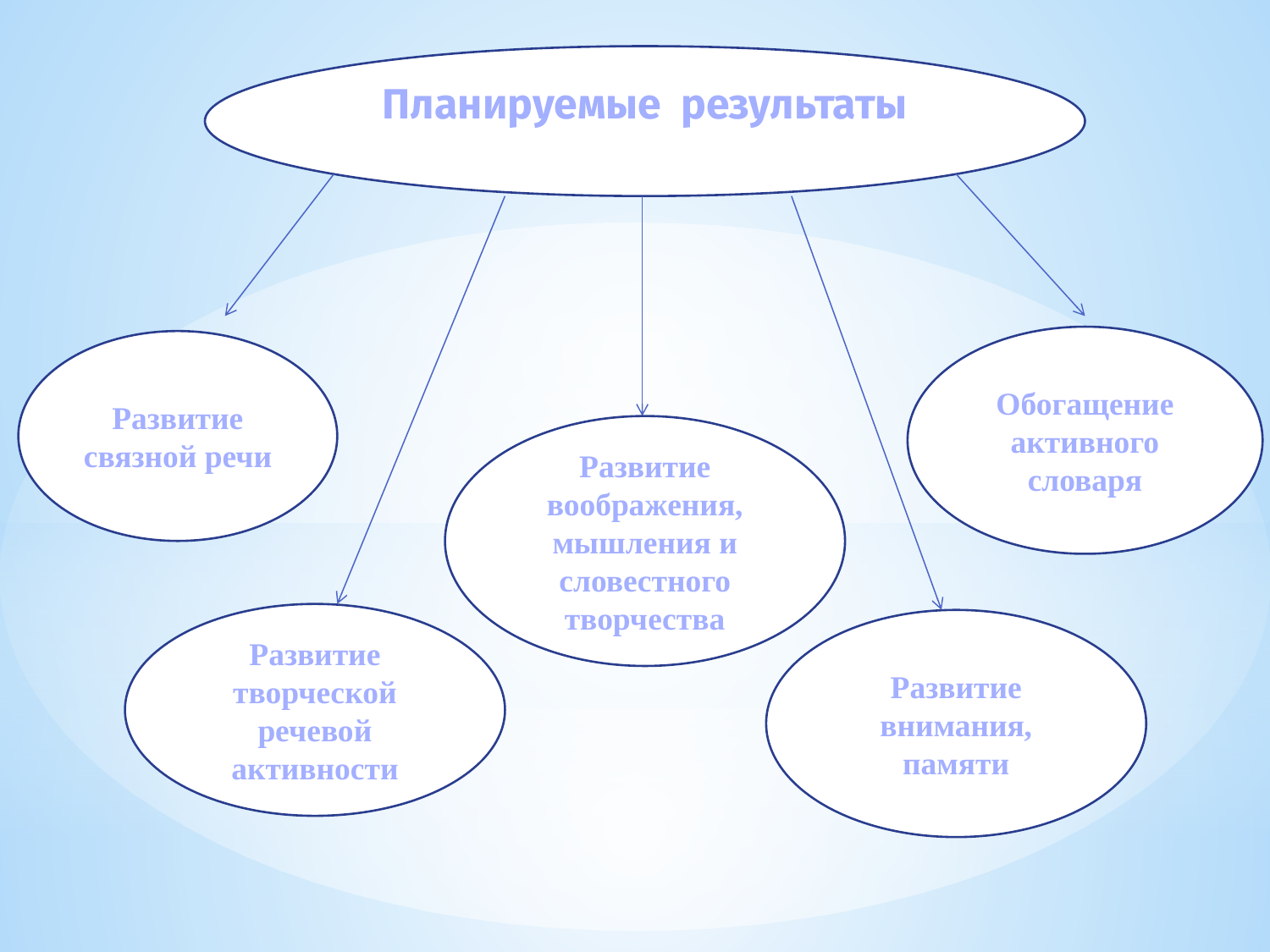

Планируемые  результаты

Обогащение
активного словаря
Развитие связной речи
Развитие воображения, мышления и словестного творчества
Развитие творческой речевой активности
Развитие внимания, памяти